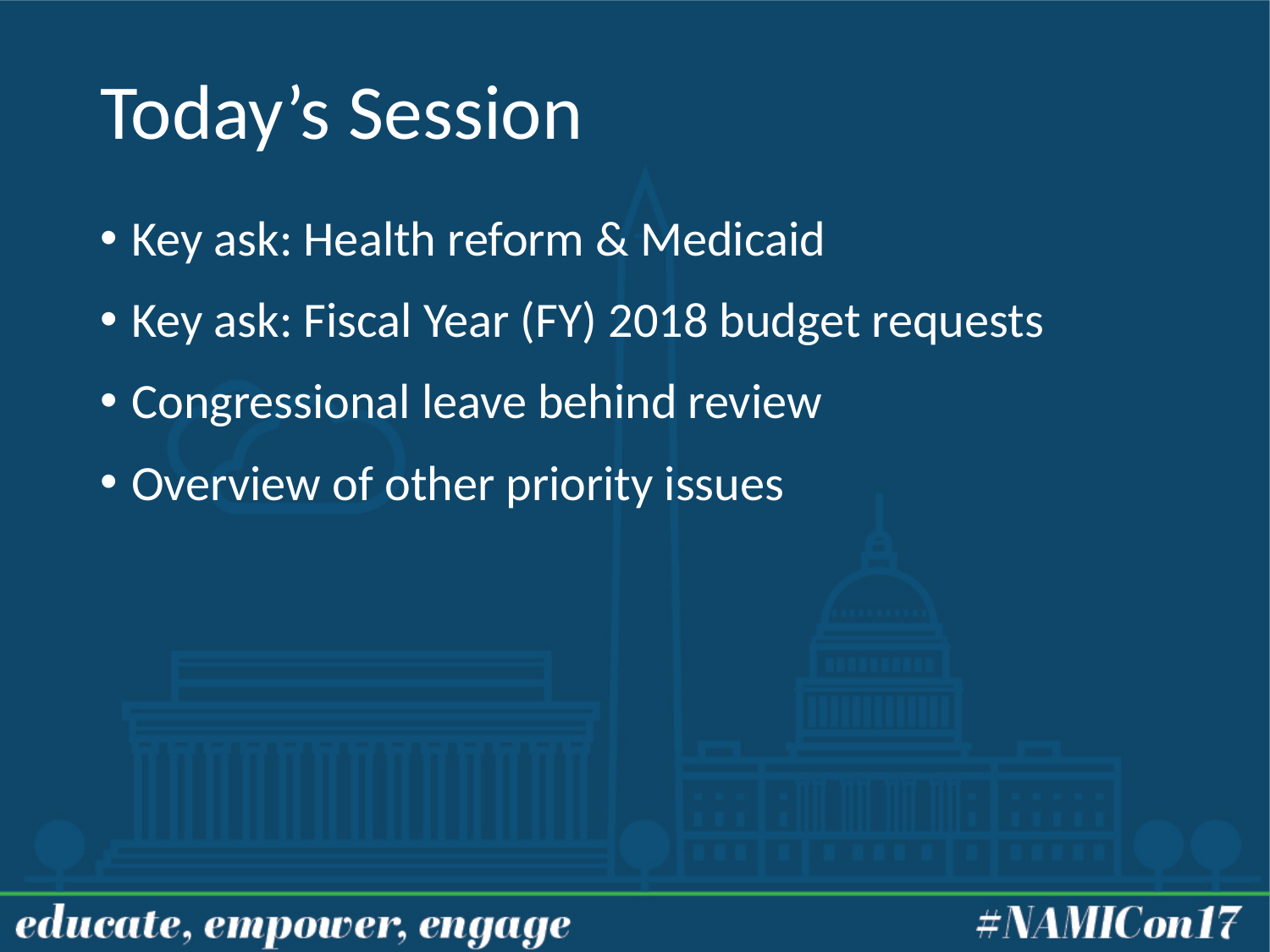

# Today’s Session
Key ask: Health reform & Medicaid
Key ask: Fiscal Year (FY) 2018 budget requests
Congressional leave behind review
Overview of other priority issues